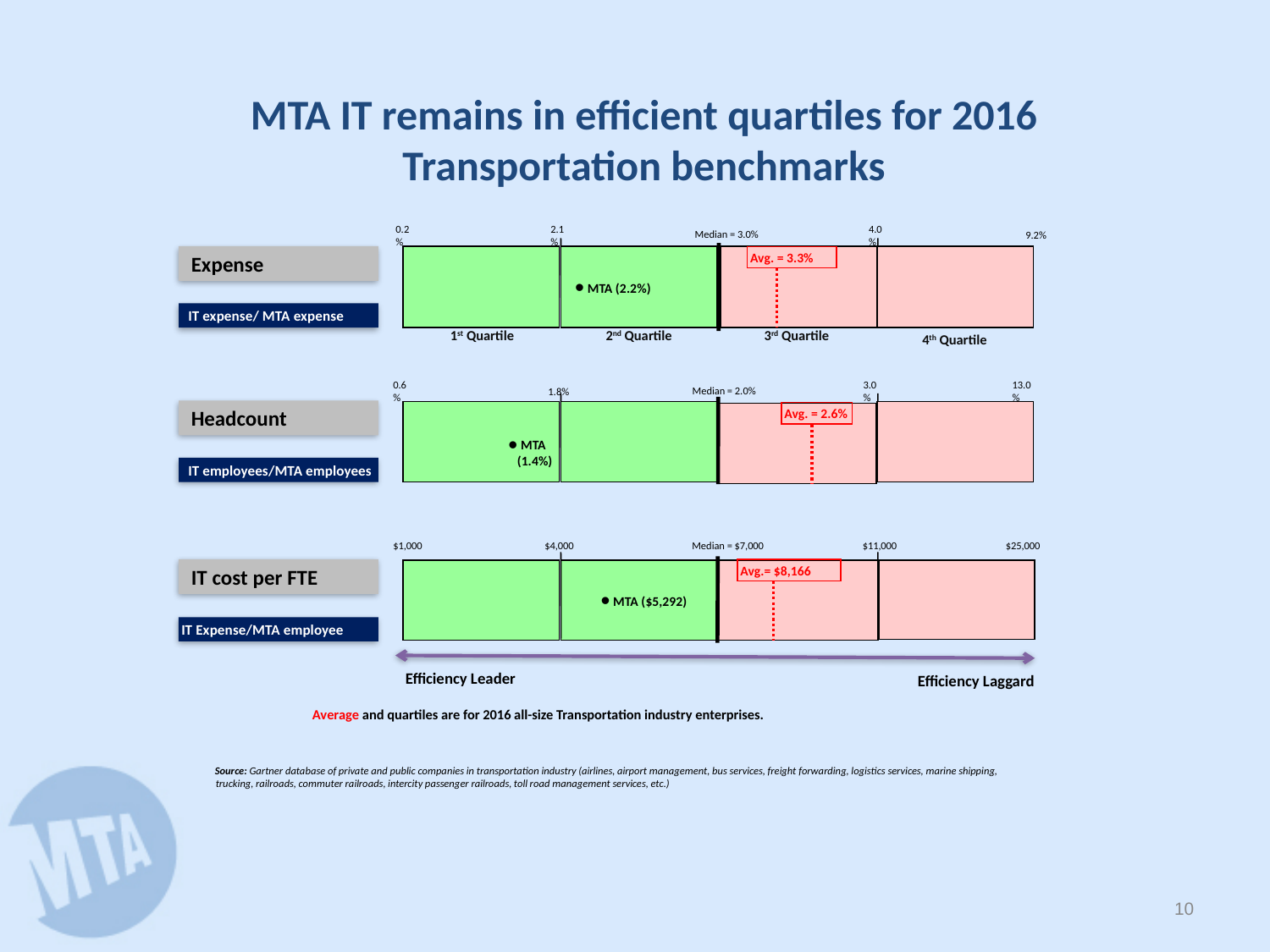

MTA IT remains in efficient quartiles for 2016 Transportation benchmarks
Median = 3.0%
0.2%
2.1%
4.0%
9.2%

  Expense

Avg. = 3.3%

MTA (2.2%)
  IT expense/ MTA expense
1st Quartile
2nd Quartile
3rd Quartile
4th Quartile
0.6%
1.8%
3.0%
13.0%
Median = 2.0%

  Headcount

Avg. = 2.6%

MTA
   (1.4%)
  IT employees/MTA employees
$1,000
$25,000
$4,000
$11,000
Median = $7,000

Avg.= $8,166
  IT cost per FTE

MTA ($5,292)
IT Expense/MTA employee
Efficiency Leader
Efficiency Laggard
Average and quartiles are for 2016 all-size Transportation industry enterprises.
     Source: Gartner database of private and public companies in transportation industry (airlines, airport management, bus services, freight forwarding, logistics services, marine shipping, trucking, railroads, commuter railroads, intercity passenger railroads, toll road management services, etc.)
10